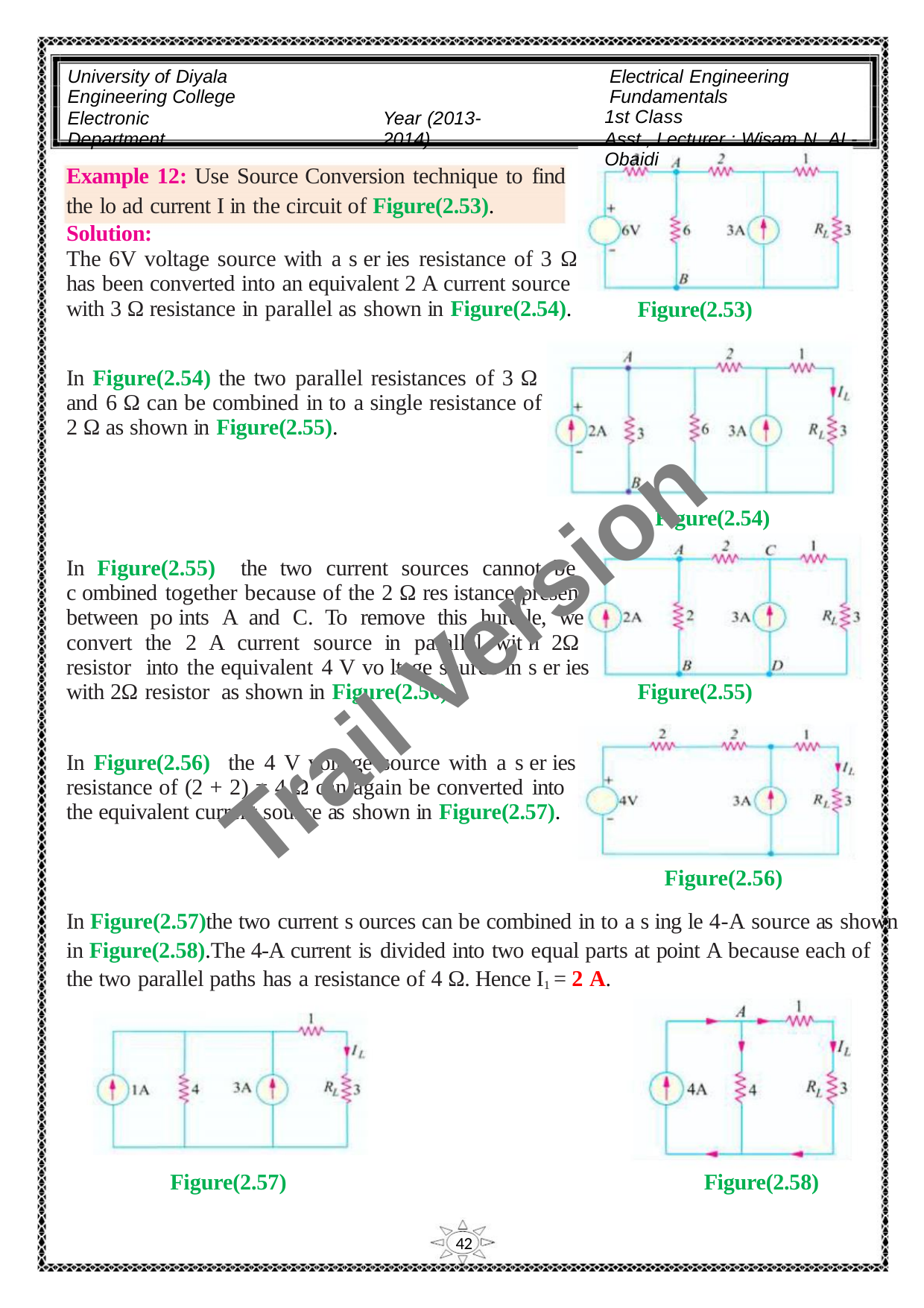

University of Diyala
Engineering College
Electronic Department
Electrical Engineering Fundamentals
1st Class
Asst., Lecturer : Wisam N. AL-Obaidi
Year (2013-2014)
Example 12: Use Source Conversion technique to find
the lo ad current I in the circuit of Figure(2.53).
Solution:
The 6V voltage source with a s er ies resistance of 3 Ω
has been converted into an equivalent 2 A current source
with 3 Ω resistance in parallel as shown in Figure(2.54).
Figure(2.53)
In Figure(2.54) the two parallel resistances of 3 Ω
and 6 Ω can be combined in to a single resistance of
2 Ω as shown in Figure(2.55).
Figure(2.54)
Figure(2.55)
In Figure(2.55) the two current sources cannot be
c ombined together because of the 2 Ω res istance present
between po ints A and C. To remove this hurd le, we
convert the 2 A current source in parallel wit h 2Ω
resistor into the equivalent 4 V vo ltage source in s er ies
with 2Ω resistor as shown in Figure(2.56).
Trail Version
Trail Version
Trail Version
Trail Version
Trail Version
Trail Version
Trail Version
Trail Version
Trail Version
Trail Version
Trail Version
Trail Version
Trail Version
In Figure(2.56) the 4 V voltage source with a s er ies
resistance of (2 + 2) = 4 Ω can again be converted into
the equivalent current source as shown in Figure(2.57).
Figure(2.56)
In Figure(2.57)the two current s ources can be combined in to a s ing le 4-A source as shown
in Figure(2.58).The 4-A current is divided into two equal parts at point A because each of
the two parallel paths has a resistance of 4 Ω. Hence I1 = 2 A.
Figure(2.57)
Figure(2.58)
42